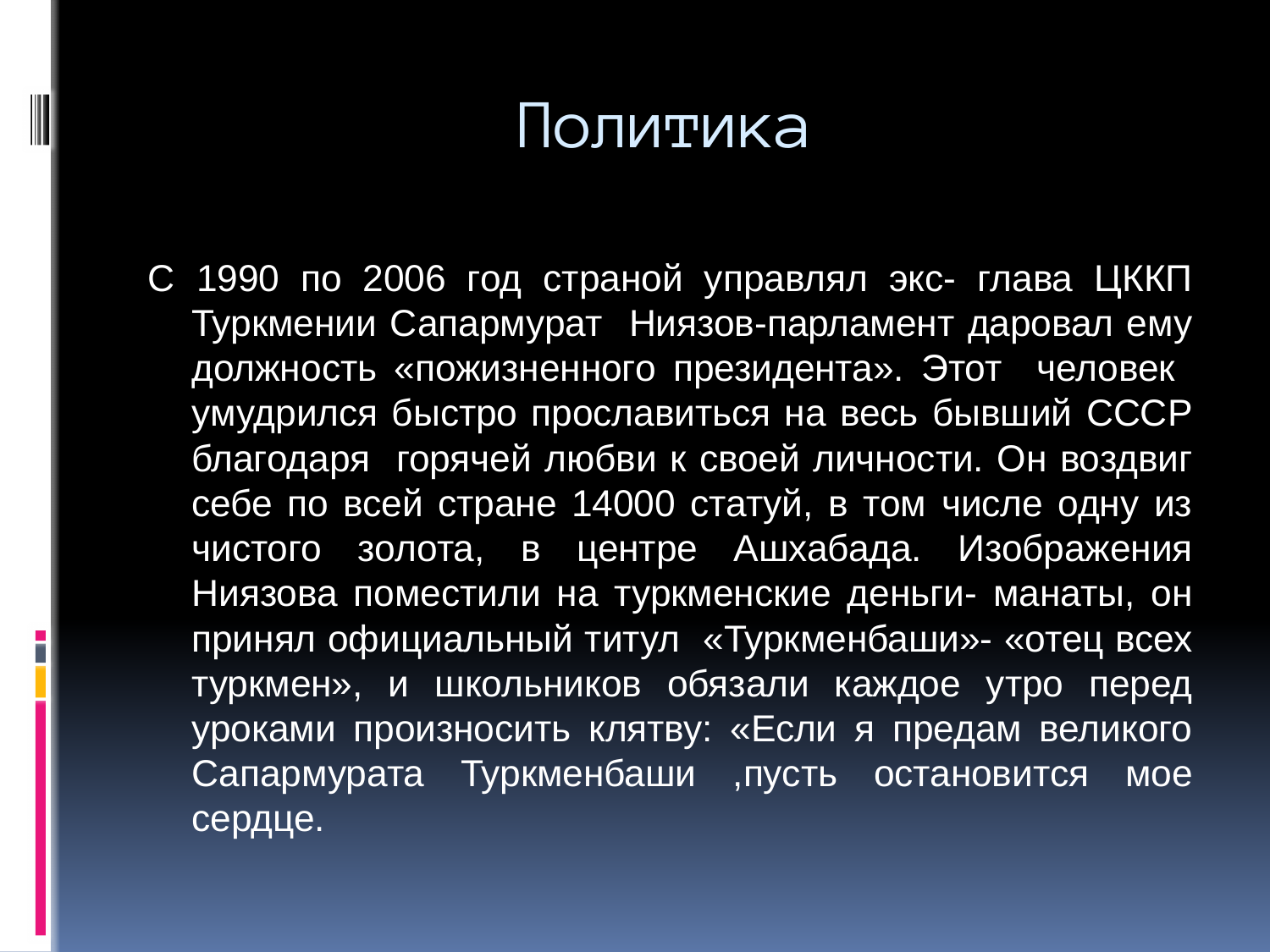

# Политика
С 1990 по 2006 год страной управлял экс- глава ЦККП Туркмении Сапармурат  Ниязов-парламент даровал ему должность «пожизненного президента». Этот  человек  умудрился быстро прославиться на весь бывший СССР благодаря  горячей любви к своей личности. Он воздвиг себе по всей стране 14000 статуй, в том числе одну из чистого золота, в центре Ашхабада. Изображения Ниязова поместили на туркменские деньги- манаты, он принял официальный титул  «Туркменбаши»- «отец всех туркмен», и школьников обязали каждое утро перед уроками произносить клятву: «Если я предам великого Сапармурата Туркменбаши ,пусть остановится мое сердце.